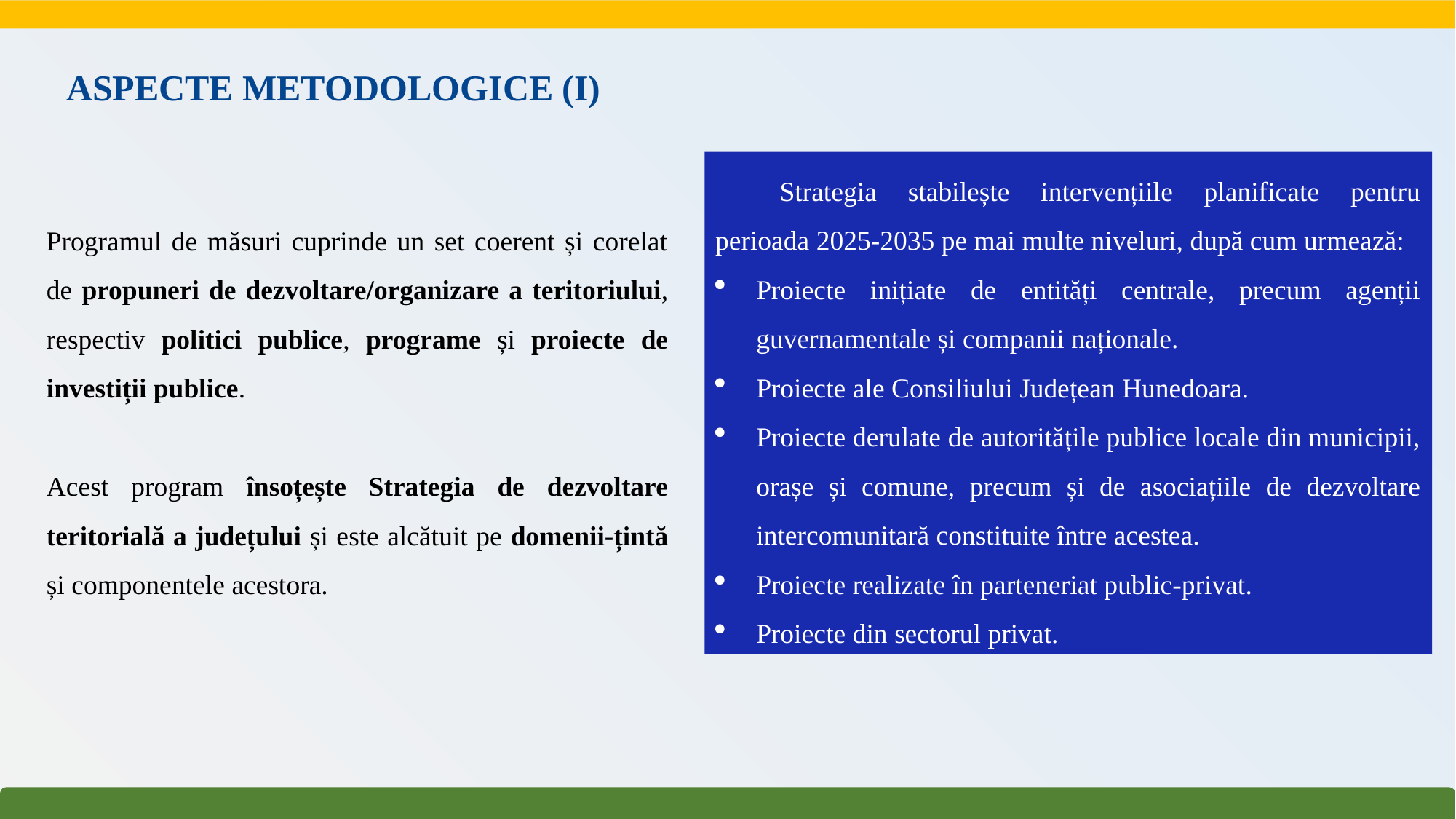

ASPECTE METODOLOGICE (I)
Strategia stabilește intervențiile planificate pentru perioada 2025-2035 pe mai multe niveluri, după cum urmează:
Proiecte inițiate de entități centrale, precum agenții guvernamentale și companii naționale.
Proiecte ale Consiliului Județean Hunedoara.
Proiecte derulate de autoritățile publice locale din municipii, orașe și comune, precum și de asociațiile de dezvoltare intercomunitară constituite între acestea.
Proiecte realizate în parteneriat public-privat.
Proiecte din sectorul privat.
Programul de măsuri cuprinde un set coerent și corelat de propuneri de dezvoltare/organizare a teritoriului, respectiv politici publice, programe și proiecte de investiții publice.

Acest program însoțește Strategia de dezvoltare teritorială a județului și este alcătuit pe domenii-țintă și componentele acestora.